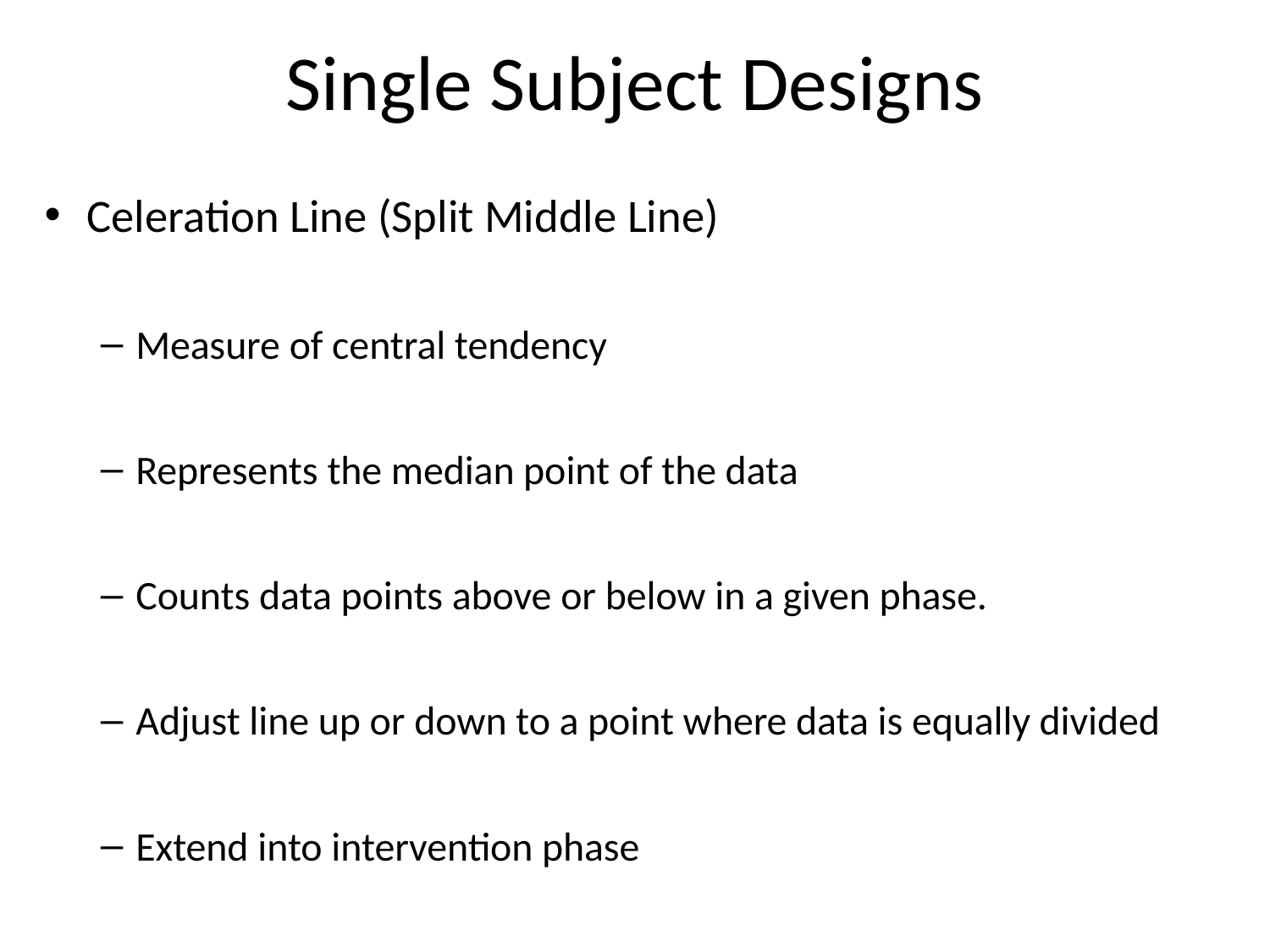

# Single Subject Designs
Celeration Line (Split Middle Line)

Measure of central tendency

Represents the median point of the data

Counts data points above or below in a given phase.

Adjust line up or down to a point where data is equally divided

Extend into intervention phase